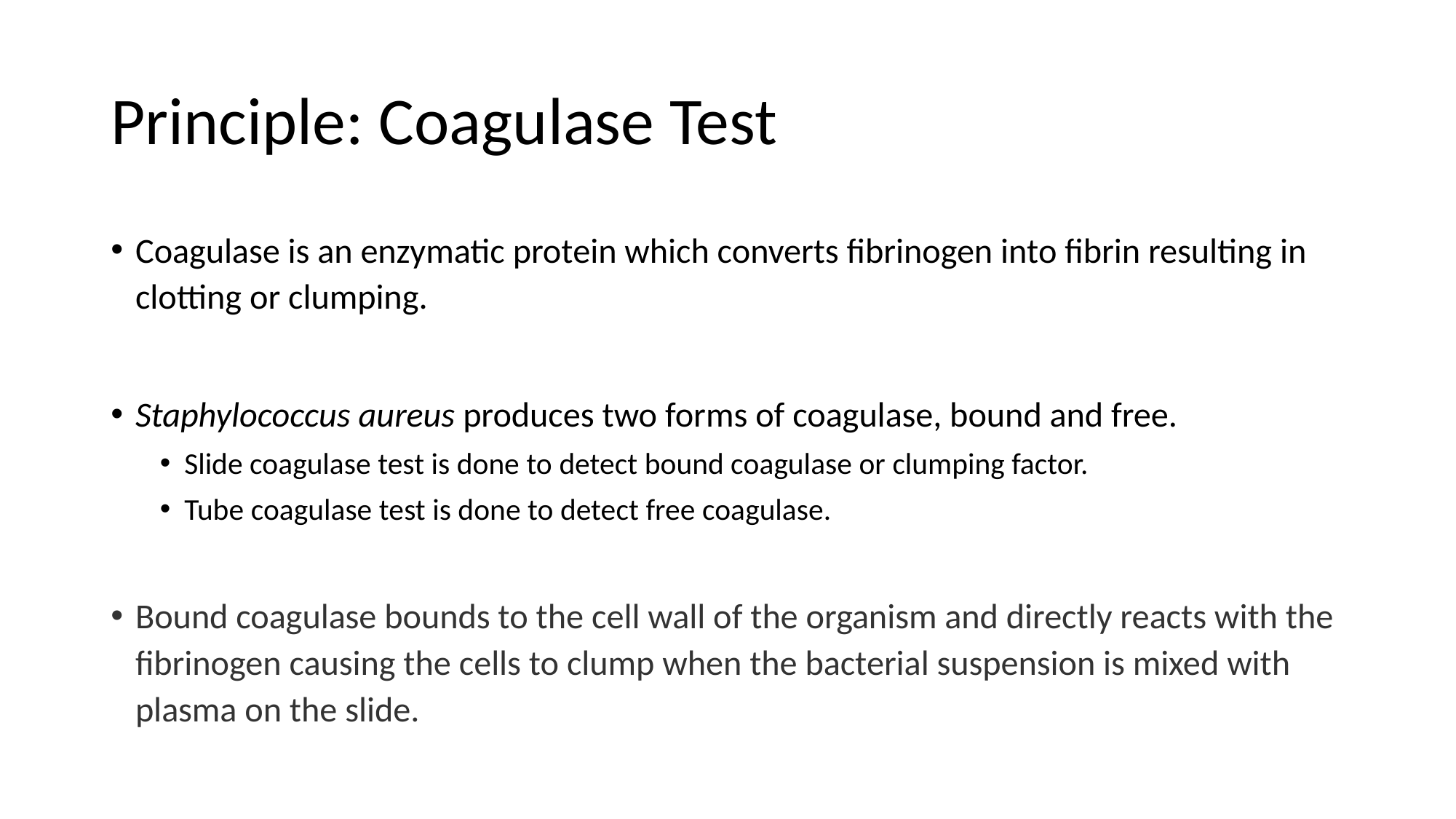

# Principle: Coagulase Test
Coagulase is an enzymatic protein which converts fibrinogen into fibrin resulting in clotting or clumping.

Staphylococcus aureus produces two forms of coagulase, bound and free.
Slide coagulase test is done to detect bound coagulase or clumping factor.
Tube coagulase test is done to detect free coagulase.

Bound coagulase bounds to the cell wall of the organism and directly reacts with the fibrinogen causing the cells to clump when the bacterial suspension is mixed with plasma on the slide.